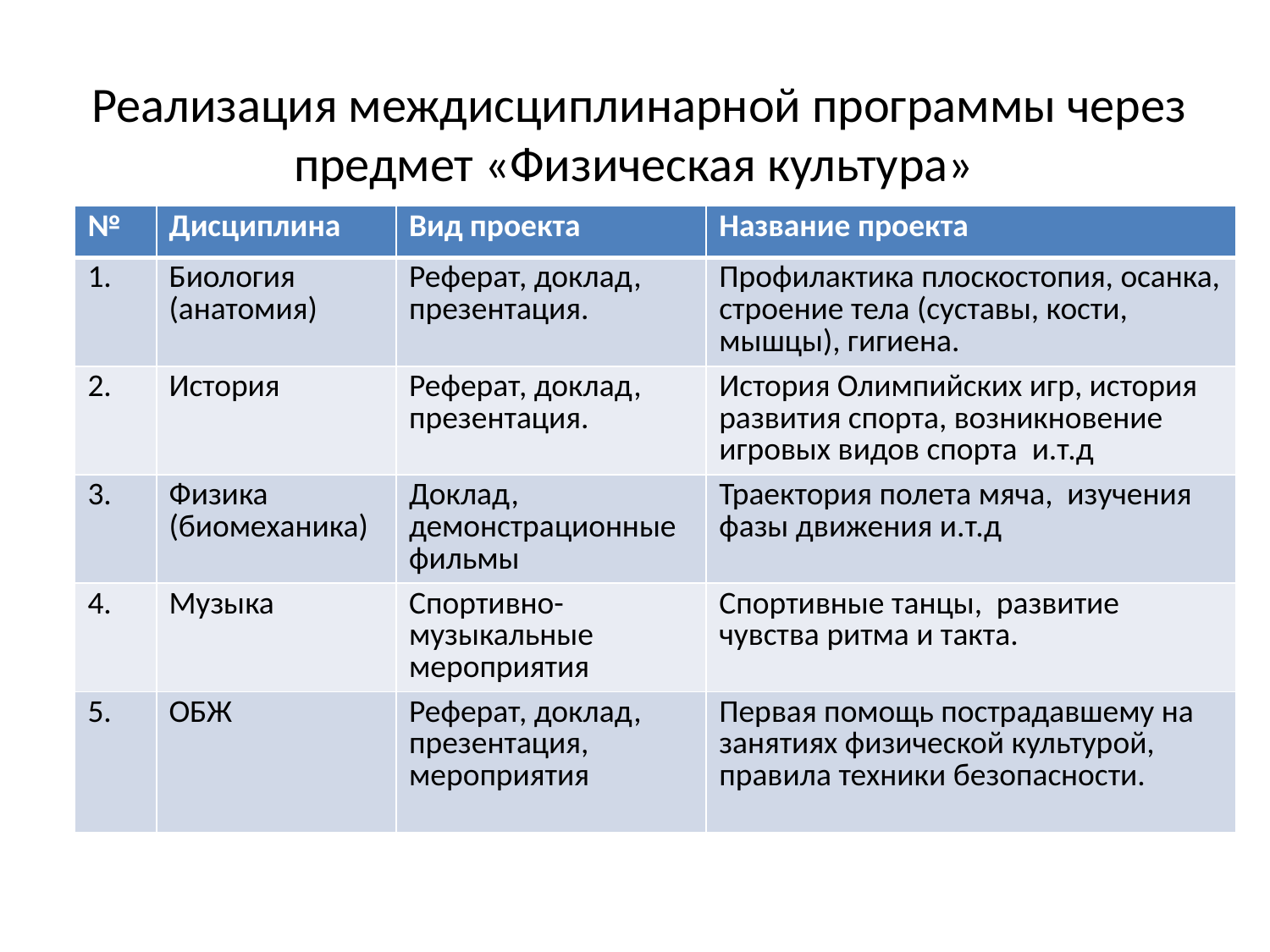

# Реализация междисциплинарной программы через предмет «Физическая культура»
| № | Дисциплина | Вид проекта | Название проекта |
| --- | --- | --- | --- |
| 1. | Биология (анатомия) | Реферат, доклад, презентация. | Профилактика плоскостопия, осанка, строение тела (суставы, кости, мышцы), гигиена. |
| 2. | История | Реферат, доклад, презентация. | История Олимпийских игр, история развития спорта, возникновение игровых видов спорта и.т.д |
| 3. | Физика (биомеханика) | Доклад, демонстрационные фильмы | Траектория полета мяча, изучения фазы движения и.т.д |
| 4. | Музыка | Спортивно-музыкальные мероприятия | Спортивные танцы, развитие чувства ритма и такта. |
| 5. | ОБЖ | Реферат, доклад, презентация, мероприятия | Первая помощь пострадавшему на занятиях физической культурой, правила техники безопасности. |